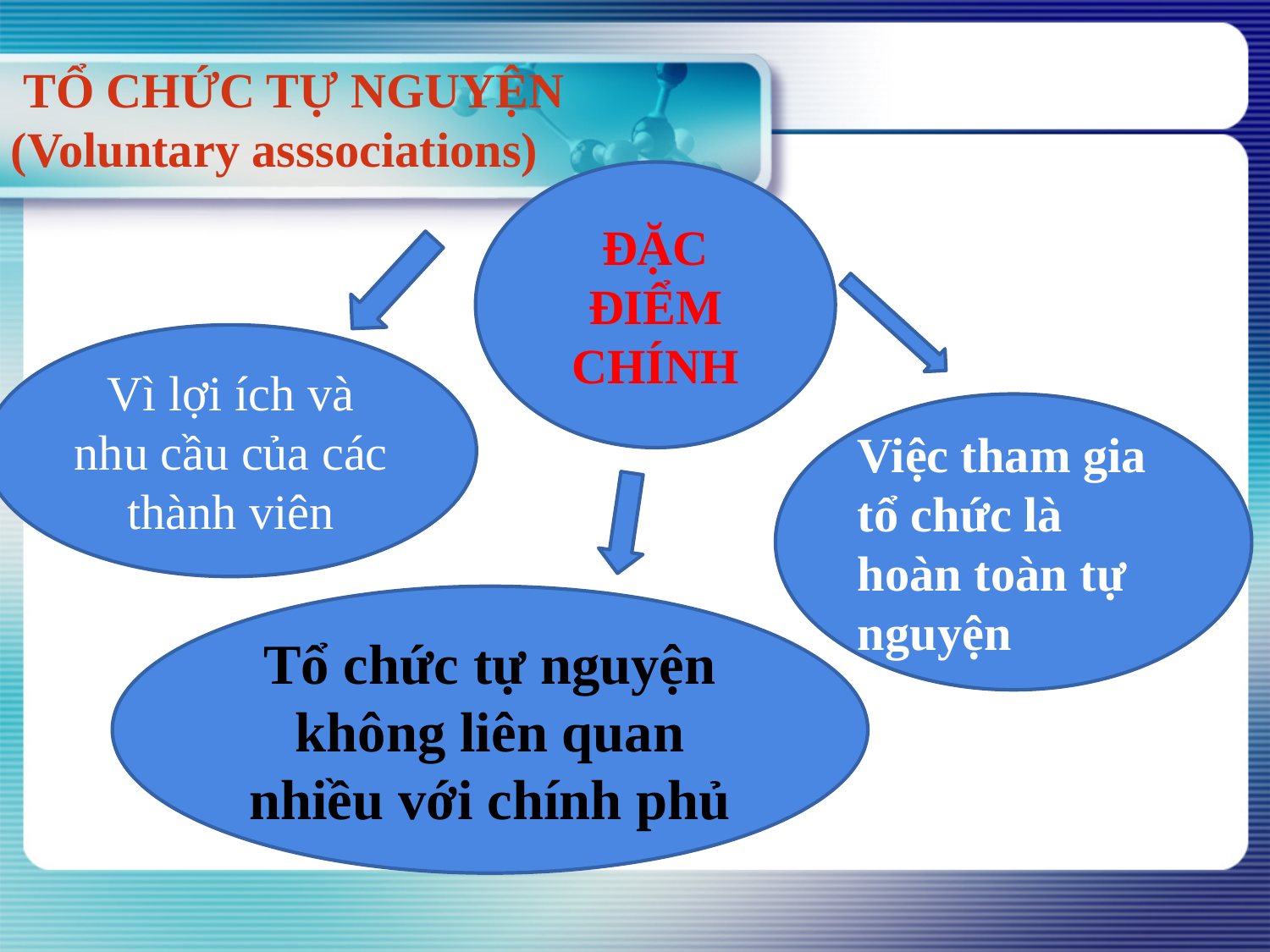

TỔ CHỨC TỰ NGUYỆN
(Voluntary asssociations)
ĐẶC ĐIỂM CHÍNH

Vì lợi ích và nhu cầu của các thành viên
Việc tham gia tổ chức là hoàn toàn tự nguyện

Tổ chức tự nguyện không liên quan nhiều với chính phủ